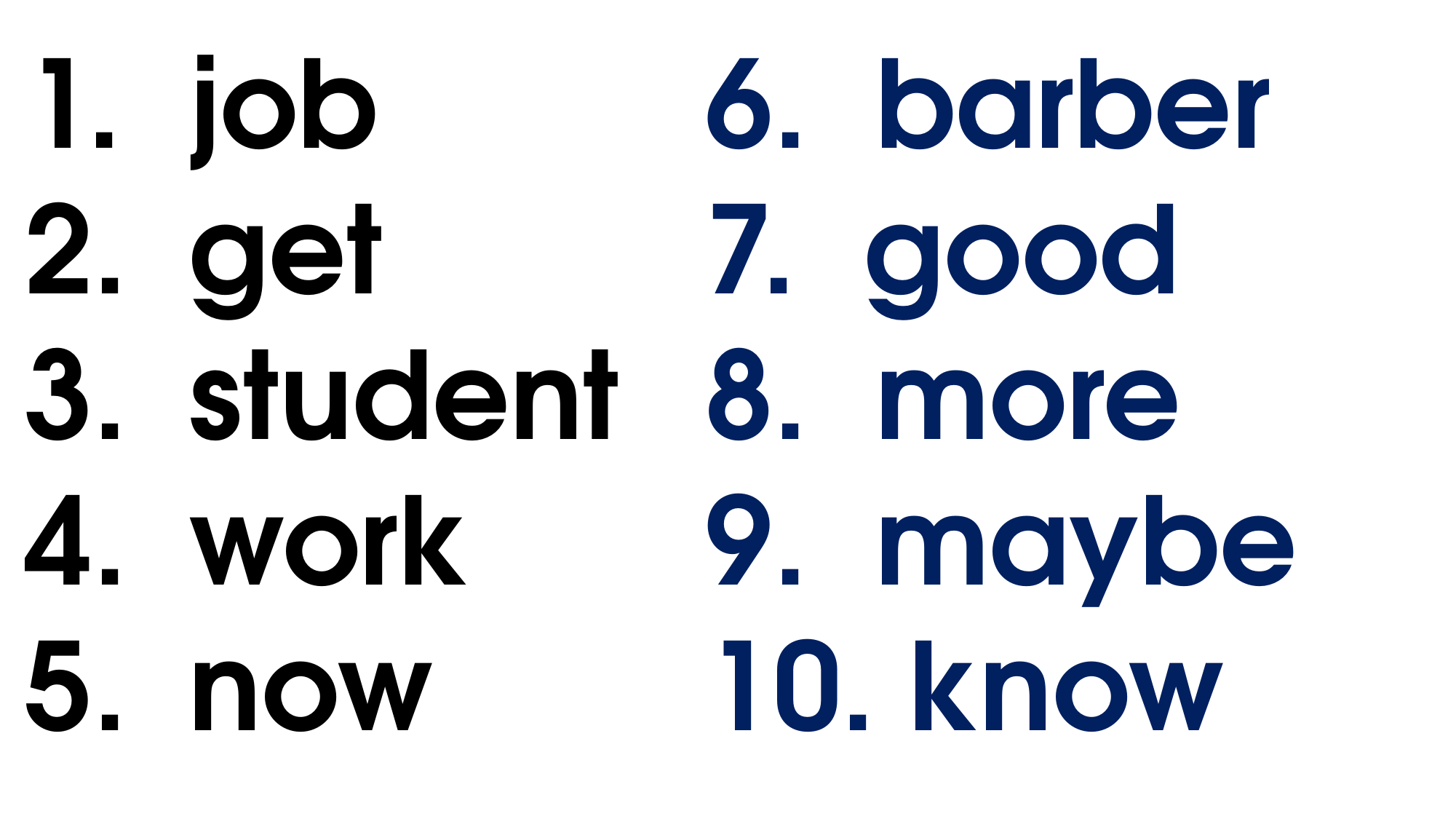

job
get
student
work
now
6.  barber
7.  good
8.  more
9.  maybe
10. know